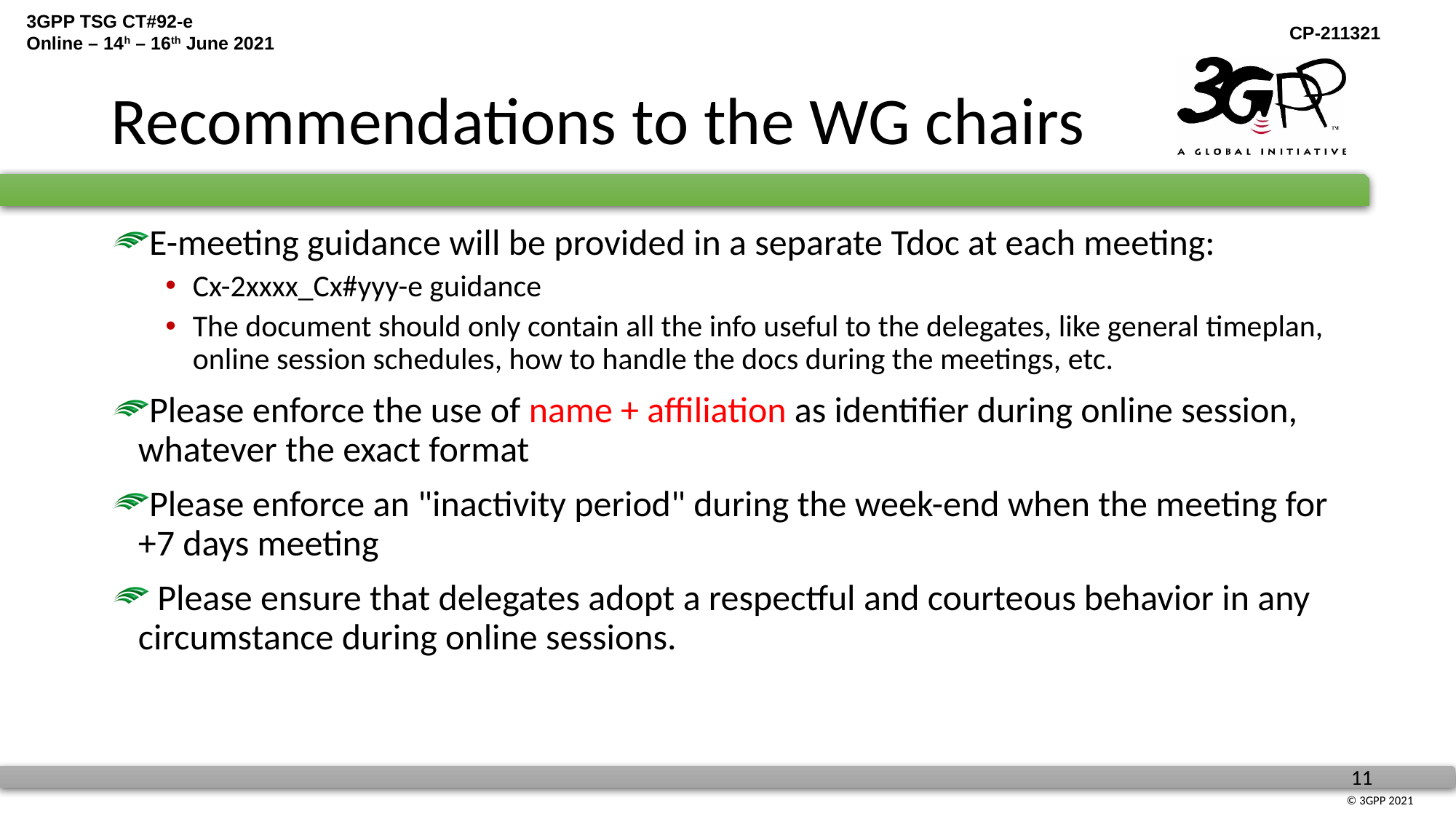

# Recommendations to the WG chairs
E-meeting guidance will be provided in a separate Tdoc at each meeting:
Cx-2xxxx_Cx#yyy-e guidance
The document should only contain all the info useful to the delegates, like general timeplan, online session schedules, how to handle the docs during the meetings, etc.
Please enforce the use of name + affiliation as identifier during online session, whatever the exact format
Please enforce an "inactivity period" during the week-end when the meeting for +7 days meeting
 Please ensure that delegates adopt a respectful and courteous behavior in any circumstance during online sessions.